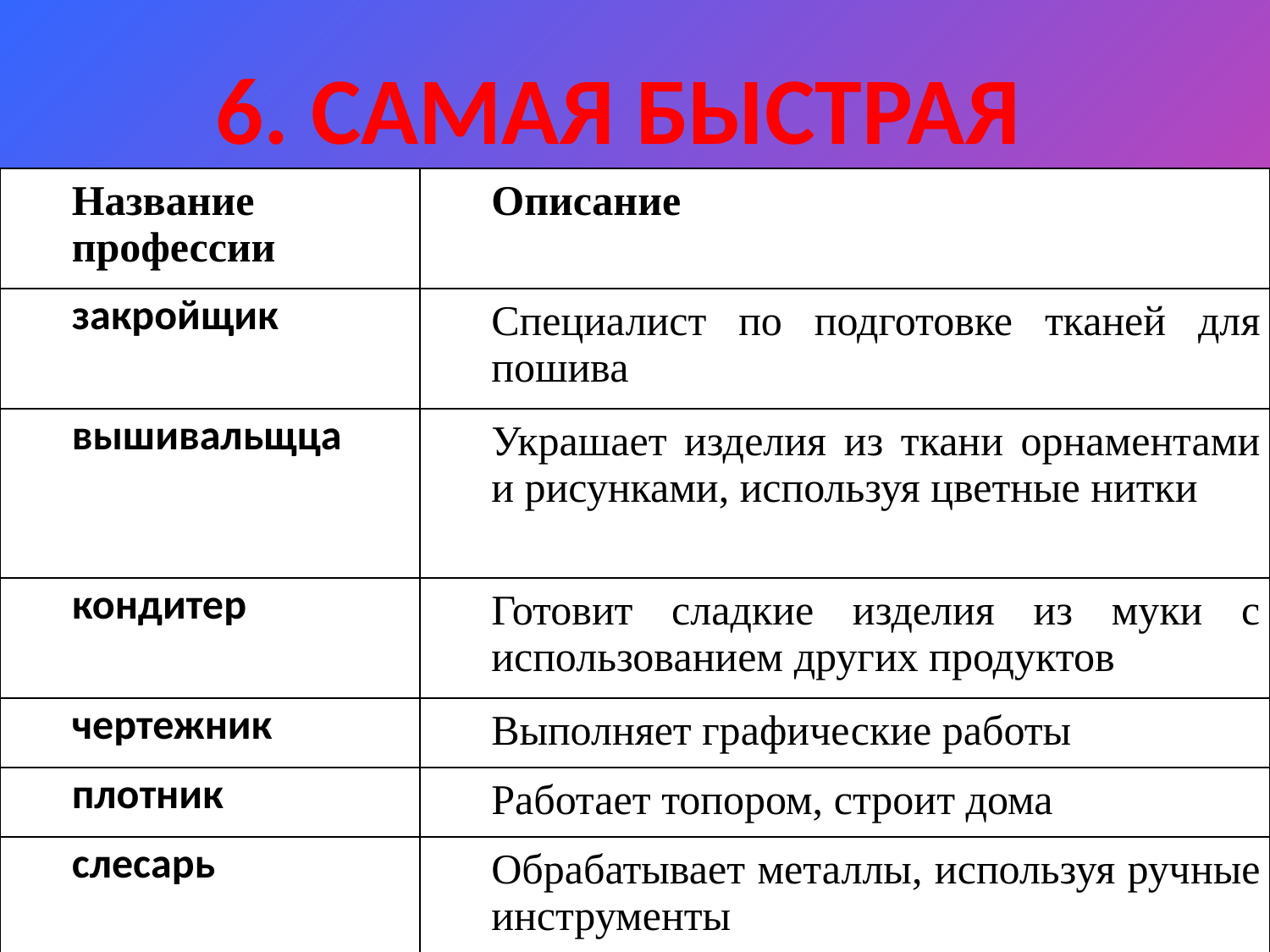

6. Самая быстрая
| Название профессии | Описание |
| --- | --- |
| закройщик | Специалист по подготовке тканей для пошива |
| вышивальщца | Украшает изделия из ткани орнаментами и рисунками, используя цветные нитки |
| кондитер | Готовит сладкие изделия из муки с использованием других продуктов |
| чертежник | Выполняет графические работы |
| плотник | Работает топором, строит дома |
| слесарь | Обрабатывает металлы, используя ручные инструменты |